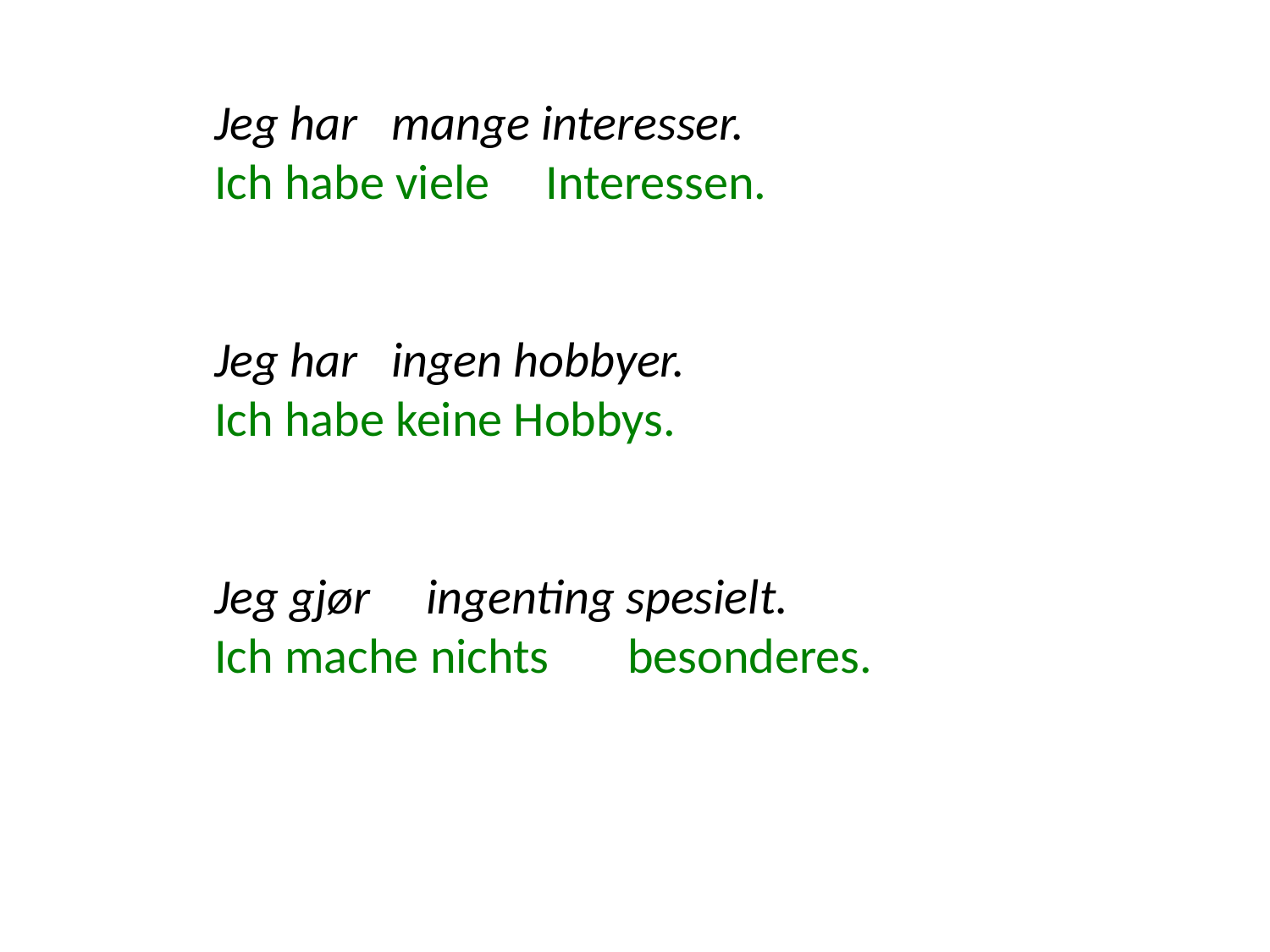

Jeg har   mange interesser.
Ich habe viele     Interessen.

Jeg har   ingen hobbyer.
Ich habe keine Hobbys.

Jeg gjør     ingenting spesielt.
Ich mache nichts       besonderes.